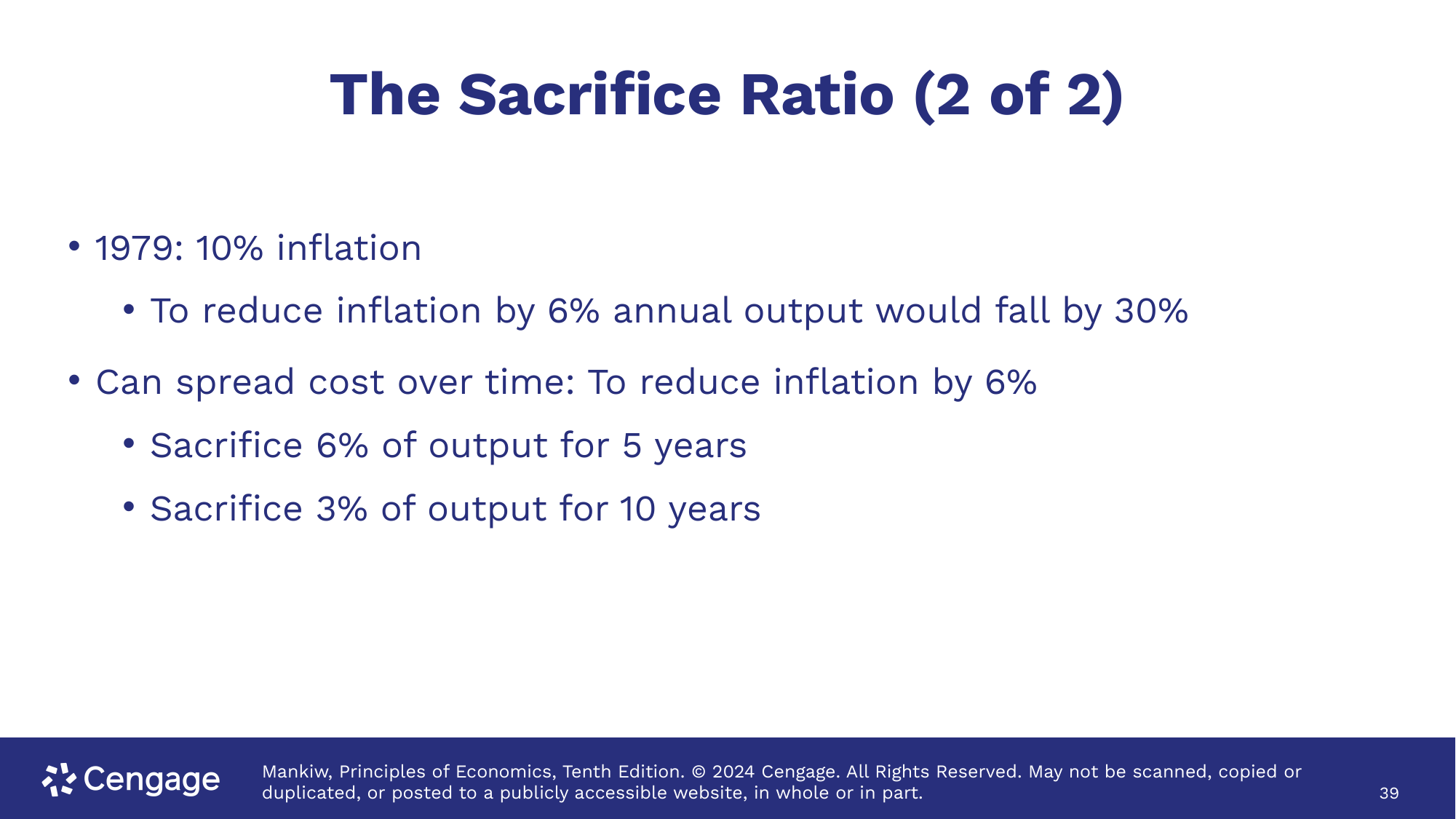

# The Sacrifice Ratio (2 of 2)
1979: 10% inflation
To reduce inflation by 6% annual output would fall by 30%
Can spread cost over time: To reduce inflation by 6%
Sacrifice 6% of output for 5 years
Sacrifice 3% of output for 10 years